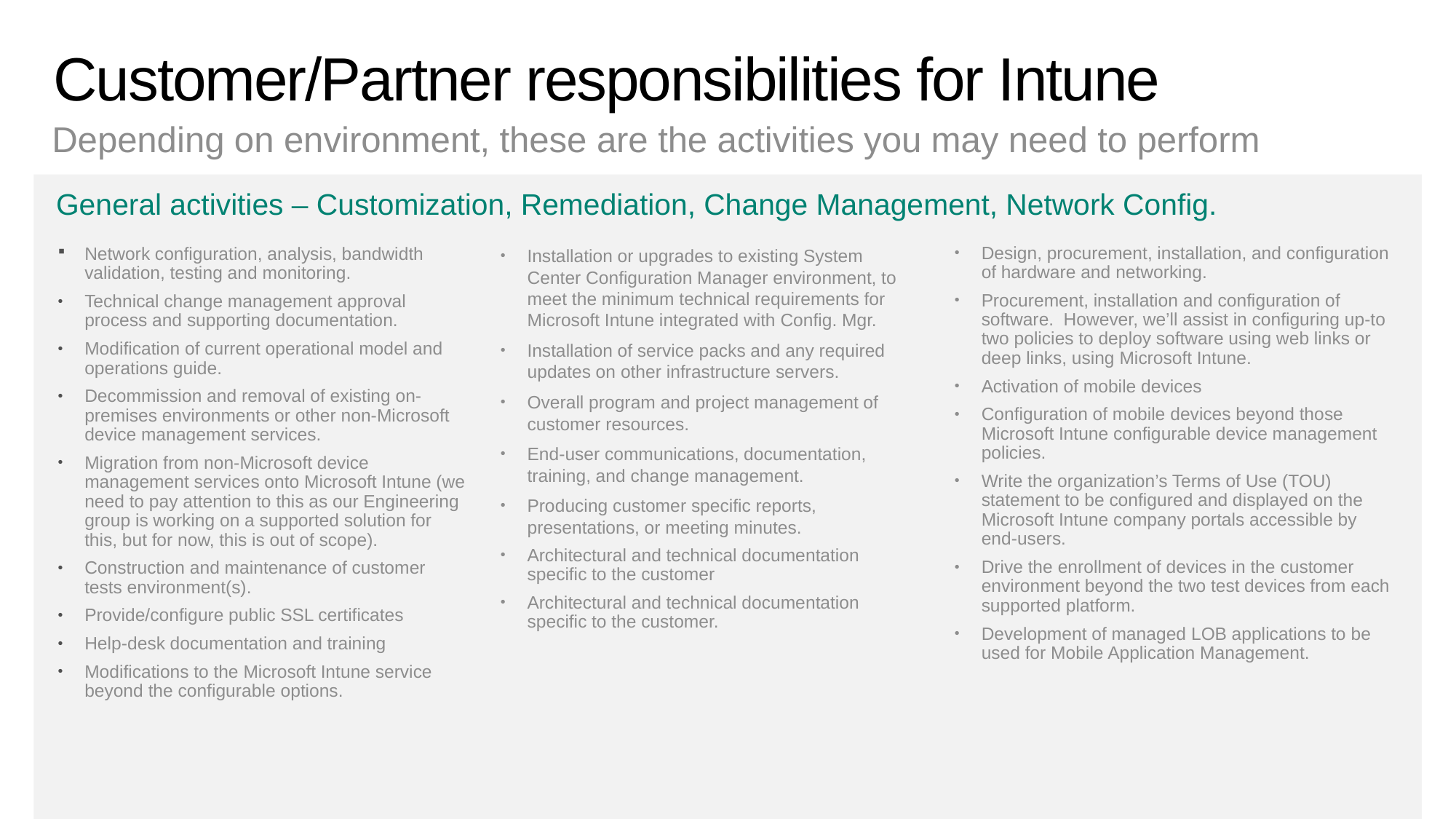

# Customer/Partner responsibilities for Intune
Depending on environment, these are the activities you may need to perform

General activities – Customization, Remediation, Change Management, Network Config.
Design, procurement, installation, and configuration of hardware and networking.
Procurement, installation and configuration of software.  However, we’ll assist in configuring up-to two policies to deploy software using web links or deep links, using Microsoft Intune.
Activation of mobile devices
Configuration of mobile devices beyond those Microsoft Intune configurable device management policies.
Write the organization’s Terms of Use (TOU) statement to be configured and displayed on the Microsoft Intune company portals accessible by end-users.
Drive the enrollment of devices in the customer environment beyond the two test devices from each supported platform.
Development of managed LOB applications to be used for Mobile Application Management.
Network configuration, analysis, bandwidth validation, testing and monitoring.
Technical change management approval process and supporting documentation.
Modification of current operational model and operations guide.
Decommission and removal of existing on-premises environments or other non-Microsoft device management services.
Migration from non-Microsoft device management services onto Microsoft Intune (we need to pay attention to this as our Engineering group is working on a supported solution for this, but for now, this is out of scope).
Construction and maintenance of customer tests environment(s).
Provide/configure public SSL certificates
Help-desk documentation and training
Modifications to the Microsoft Intune service beyond the configurable options.
Installation or upgrades to existing System Center Configuration Manager environment, to meet the minimum technical requirements for Microsoft Intune integrated with Config. Mgr.
Installation of service packs and any required updates on other infrastructure servers.
Overall program and project management of customer resources.
End-user communications, documentation, training, and change management.
Producing customer specific reports, presentations, or meeting minutes.
Architectural and technical documentation specific to the customer
Architectural and technical documentation specific to the customer.